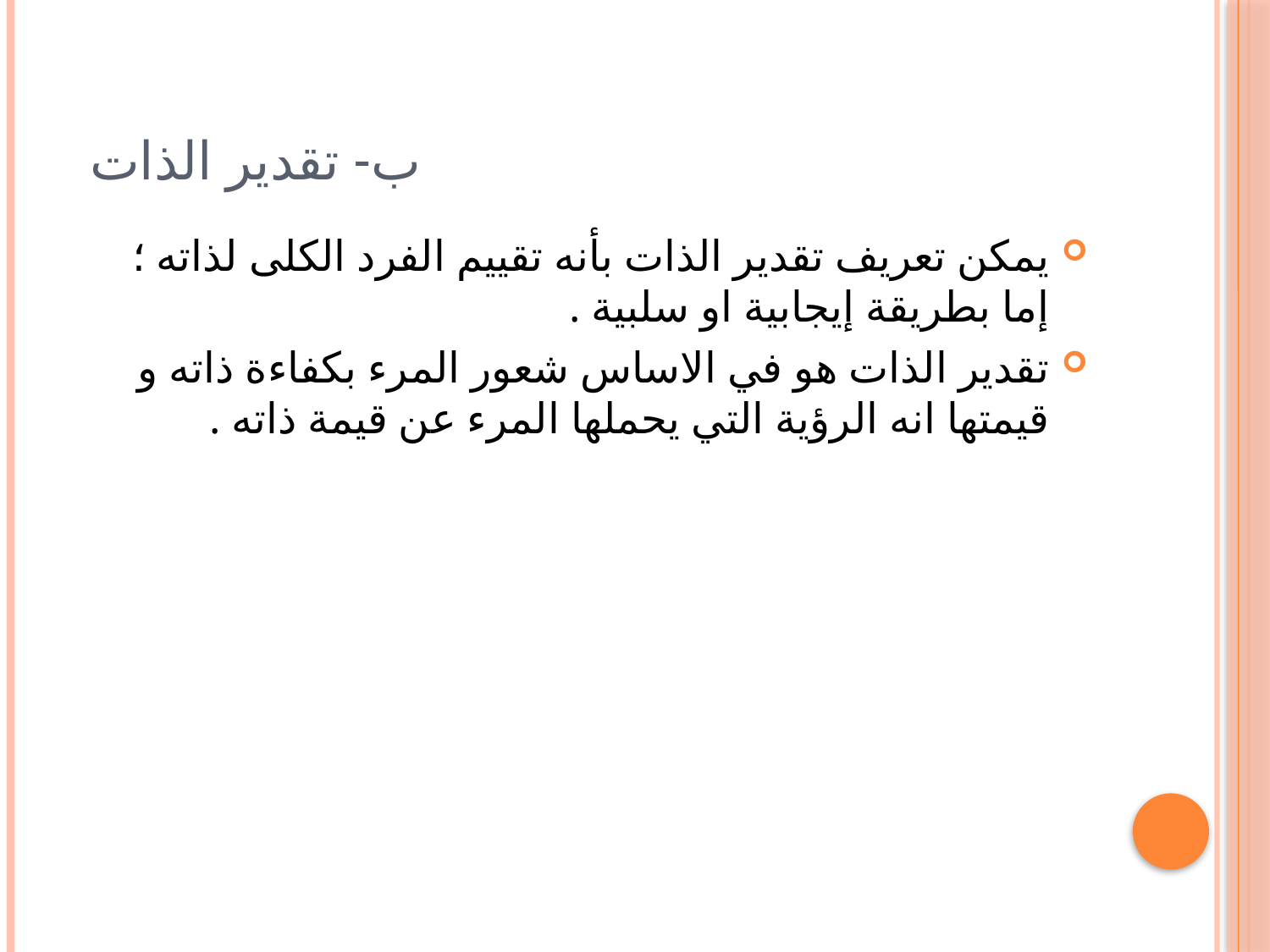

# ب- تقدير الذات
يمكن تعريف تقدير الذات بأنه تقييم الفرد الكلى لذاته ؛ إما بطريقة إيجابية او سلبية .
تقدير الذات هو في الاساس شعور المرء بكفاءة ذاته و قيمتها انه الرؤية التي يحملها المرء عن قيمة ذاته .